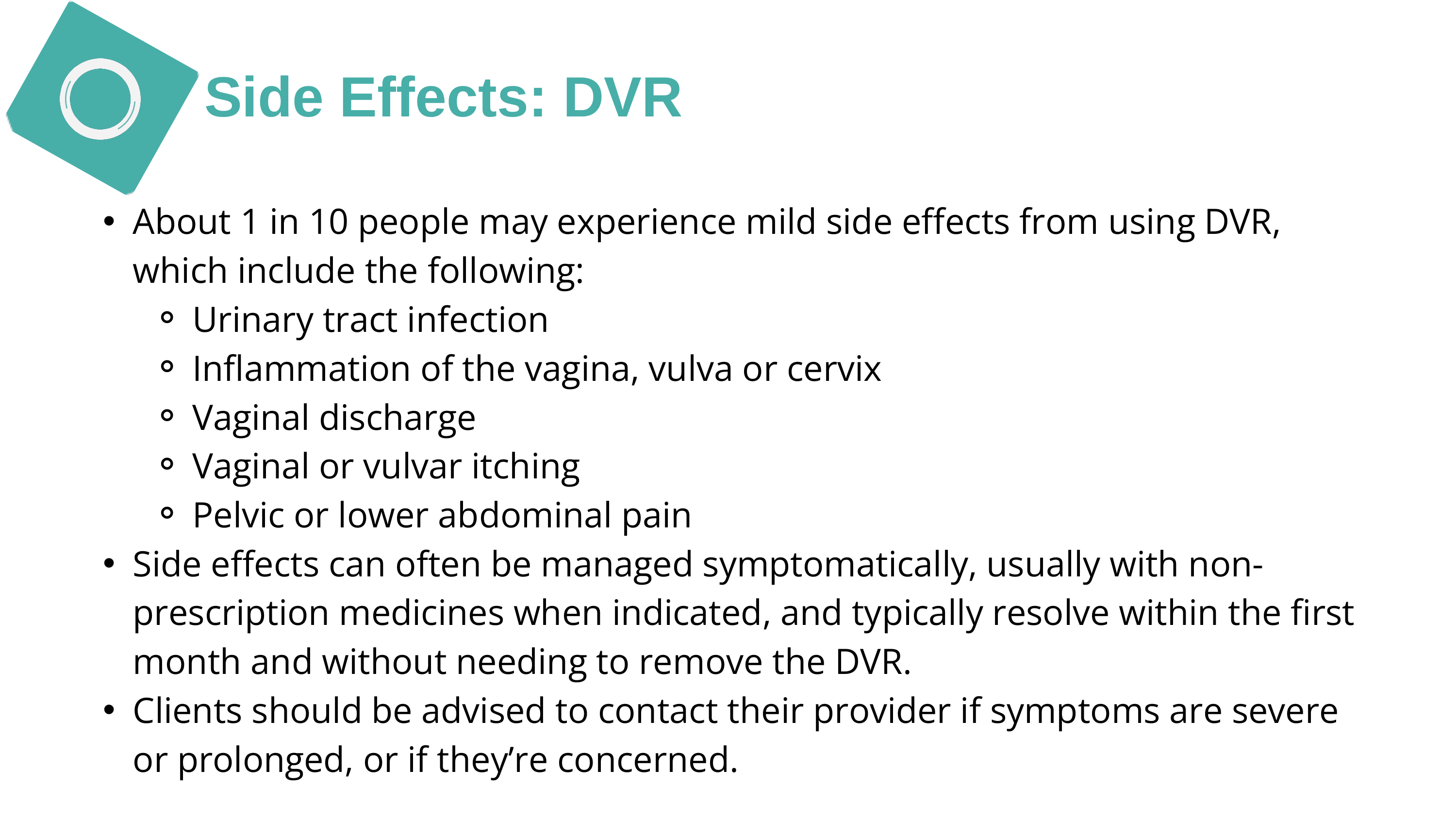

Side Effects: DVR
About 1 in 10 people may experience mild side effects from using DVR, which include the following:
Urinary tract infection
Inflammation of the vagina, vulva or cervix
Vaginal discharge
Vaginal or vulvar itching
Pelvic or lower abdominal pain
Side effects can often be managed symptomatically, usually with non-prescription medicines when indicated, and typically resolve within the first month and without needing to remove the DVR.
Clients should be advised to contact their provider if symptoms are severe or prolonged, or if they’re concerned.